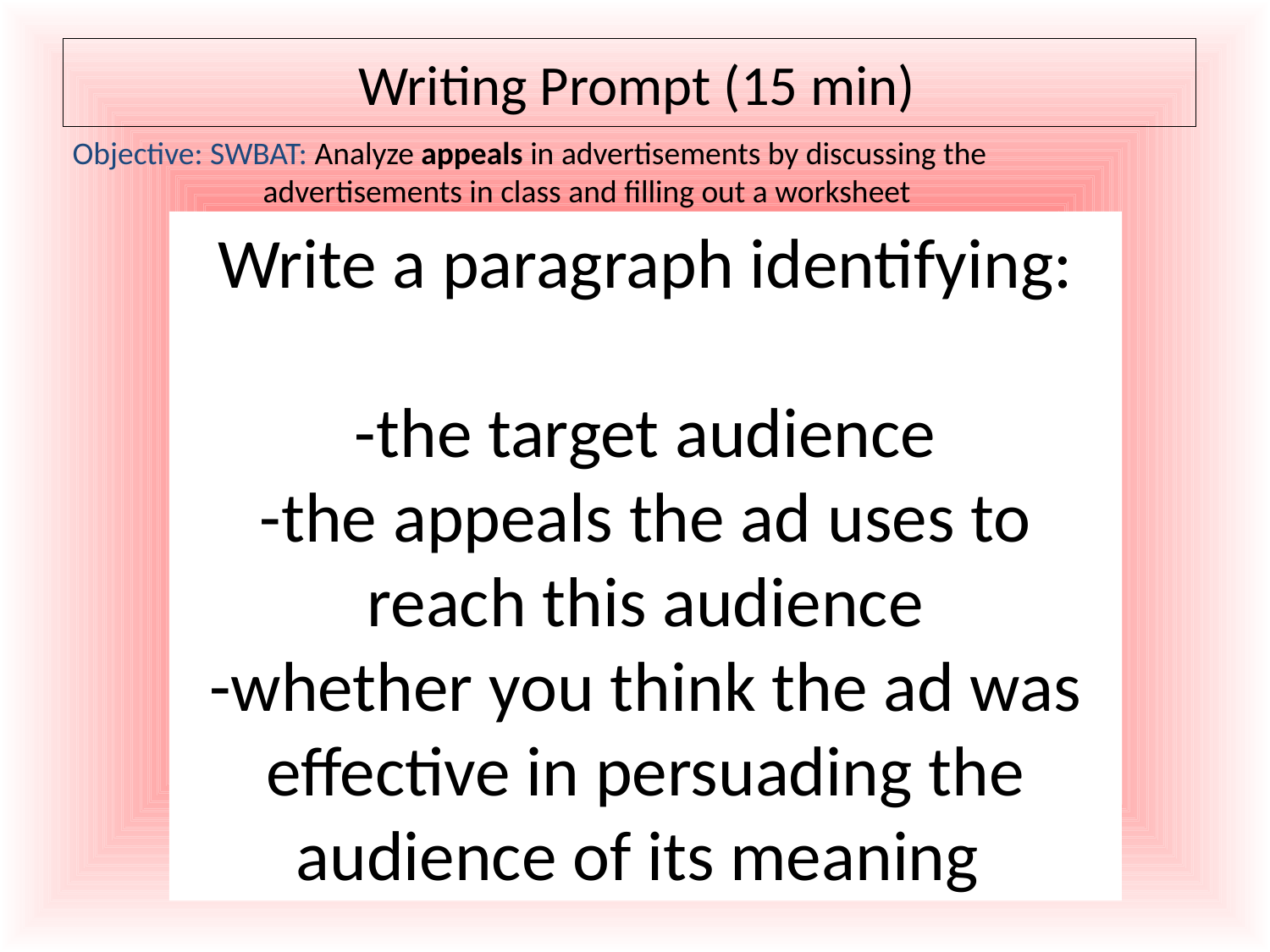

Writing Prompt (15 min)
Objective: SWBAT: Analyze appeals in advertisements by discussing the advertisements in class and filling out a worksheet
Write a paragraph identifying:

-the target audience
-the appeals the ad uses to reach this audience
-whether you think the ad was effective in persuading the audience of its meaning